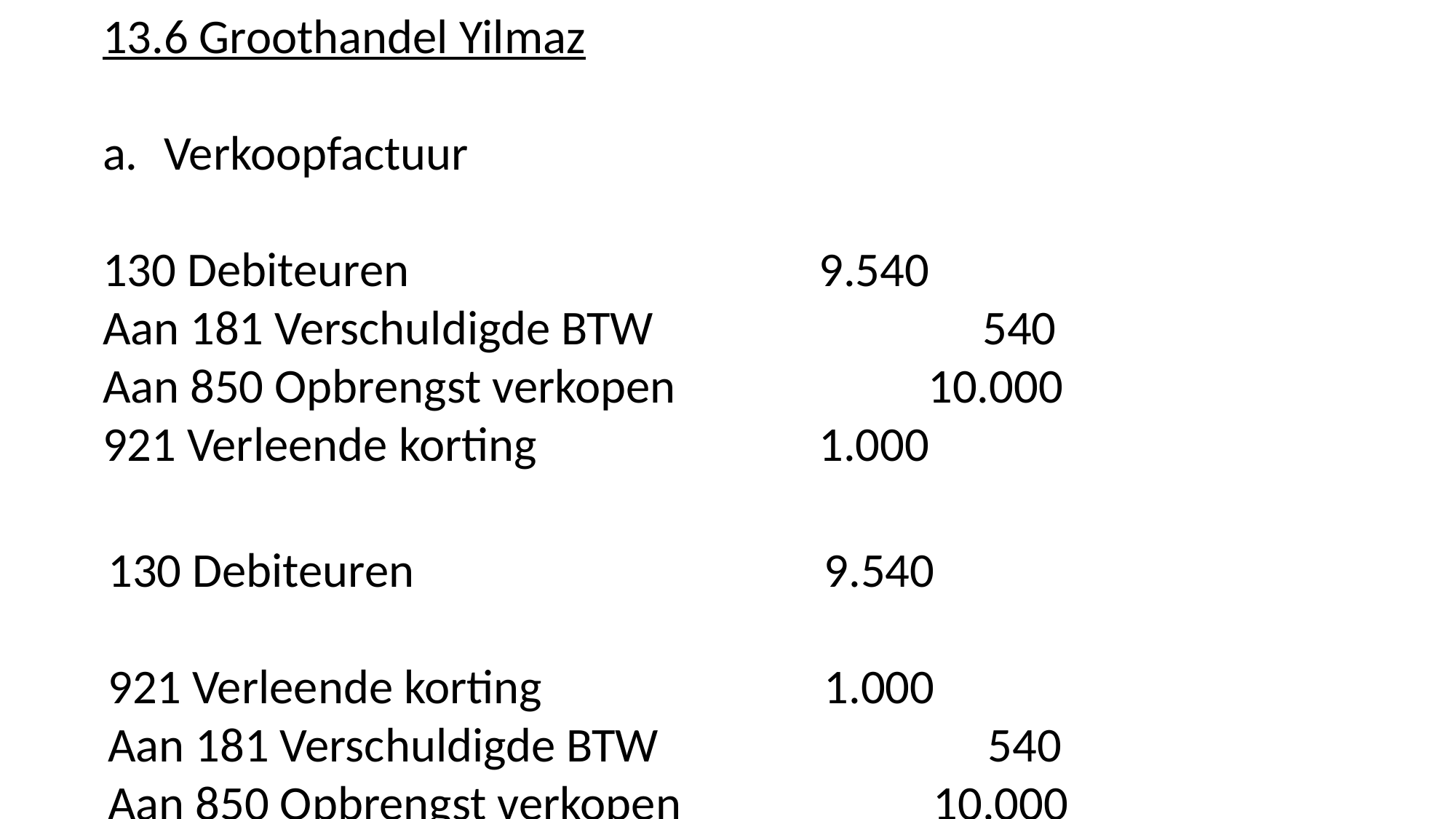

13.6 Groothandel Yilmaz

Verkoopfactuur

130 Debiteuren				9.540
Aan 181 Verschuldigde BTW    			     540
Aan 850 Opbrengst verkopen			10.000
921 Verleende korting			1.000
130 Debiteuren		 		9.540
921 Verleende korting			1.000
Aan 181 Verschuldigde BTW    			     540
Aan 850 Opbrengst verkopen			10.000